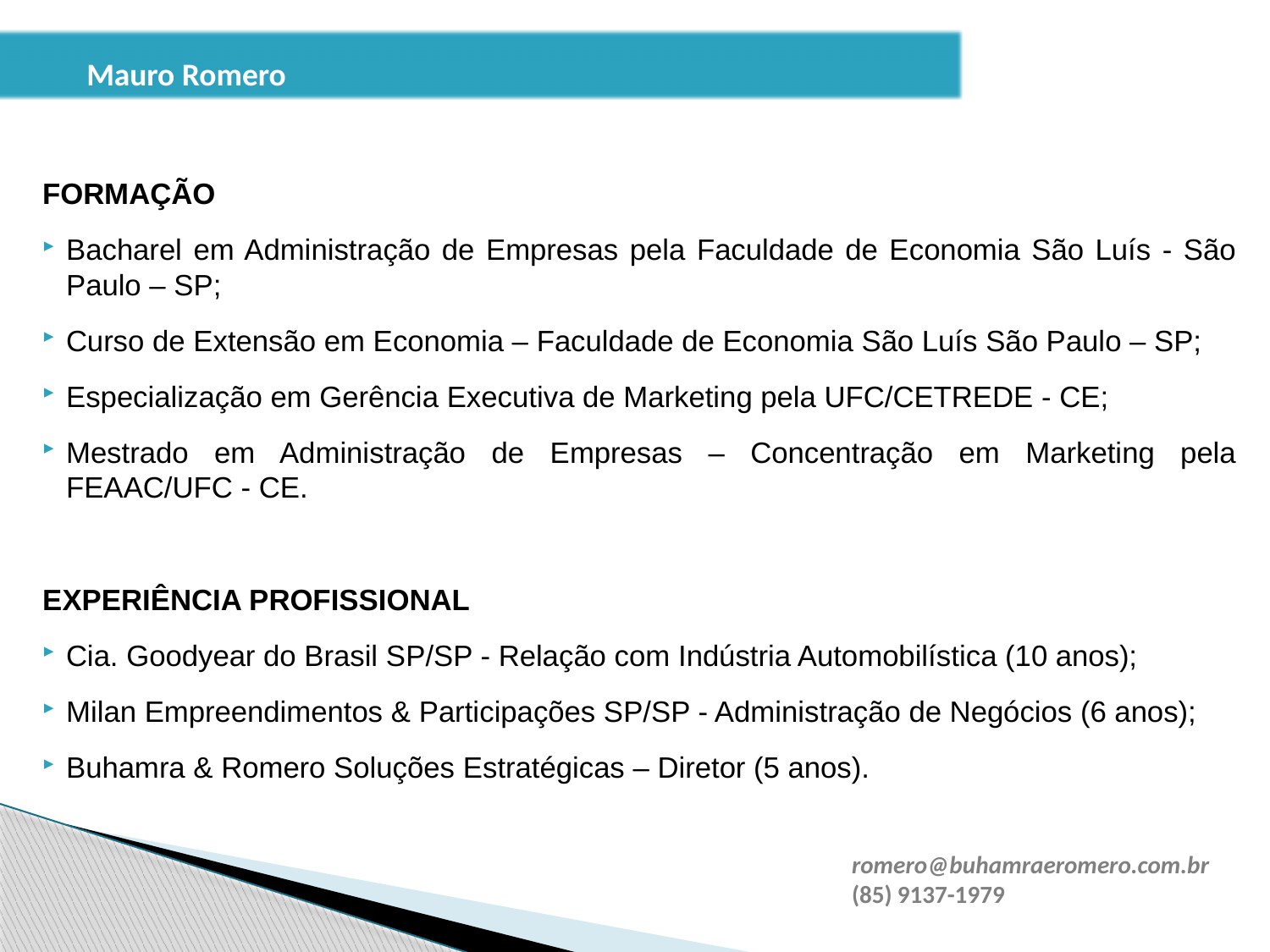

Mauro Romero
FORMAÇÃO
Bacharel em Administração de Empresas pela Faculdade de Economia São Luís - São Paulo – SP;
Curso de Extensão em Economia – Faculdade de Economia São Luís São Paulo – SP;
Especialização em Gerência Executiva de Marketing pela UFC/CETREDE - CE;
Mestrado em Administração de Empresas – Concentração em Marketing pela FEAAC/UFC - CE.

EXPERIÊNCIA PROFISSIONAL
Cia. Goodyear do Brasil SP/SP - Relação com Indústria Automobilística (10 anos);
Milan Empreendimentos & Participações SP/SP - Administração de Negócios (6 anos);
Buhamra & Romero Soluções Estratégicas – Diretor (5 anos).
romero@buhamraeromero.com.br
(85) 9137-1979